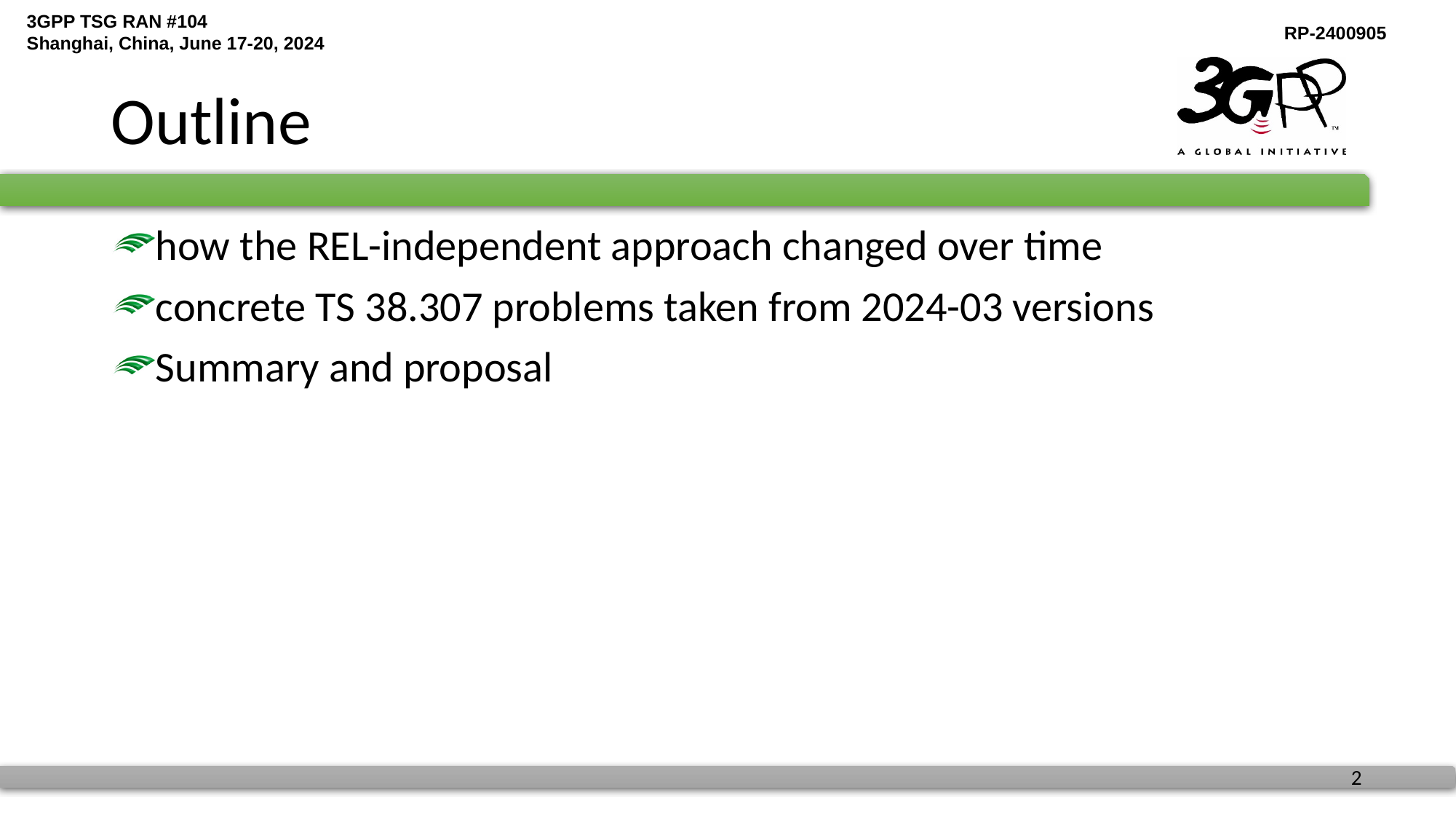

# Outline
how the REL-independent approach changed over time
concrete TS 38.307 problems taken from 2024-03 versions
Summary and proposal